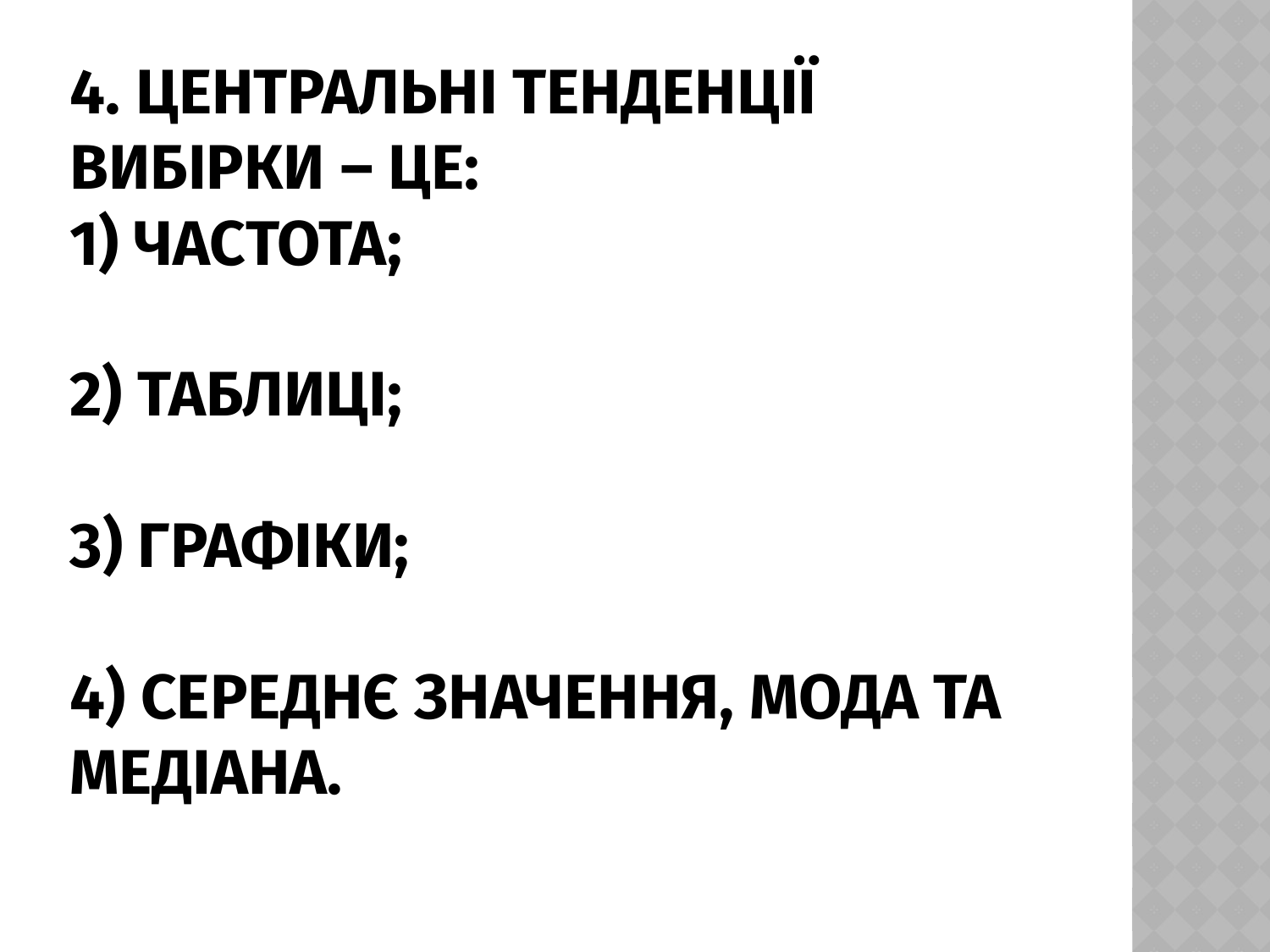

# 4. Центральні тенденції вибірки – це: 1) частота; 2) таблиці; 3) графіки; 4) середнє значення, мода та медіана.